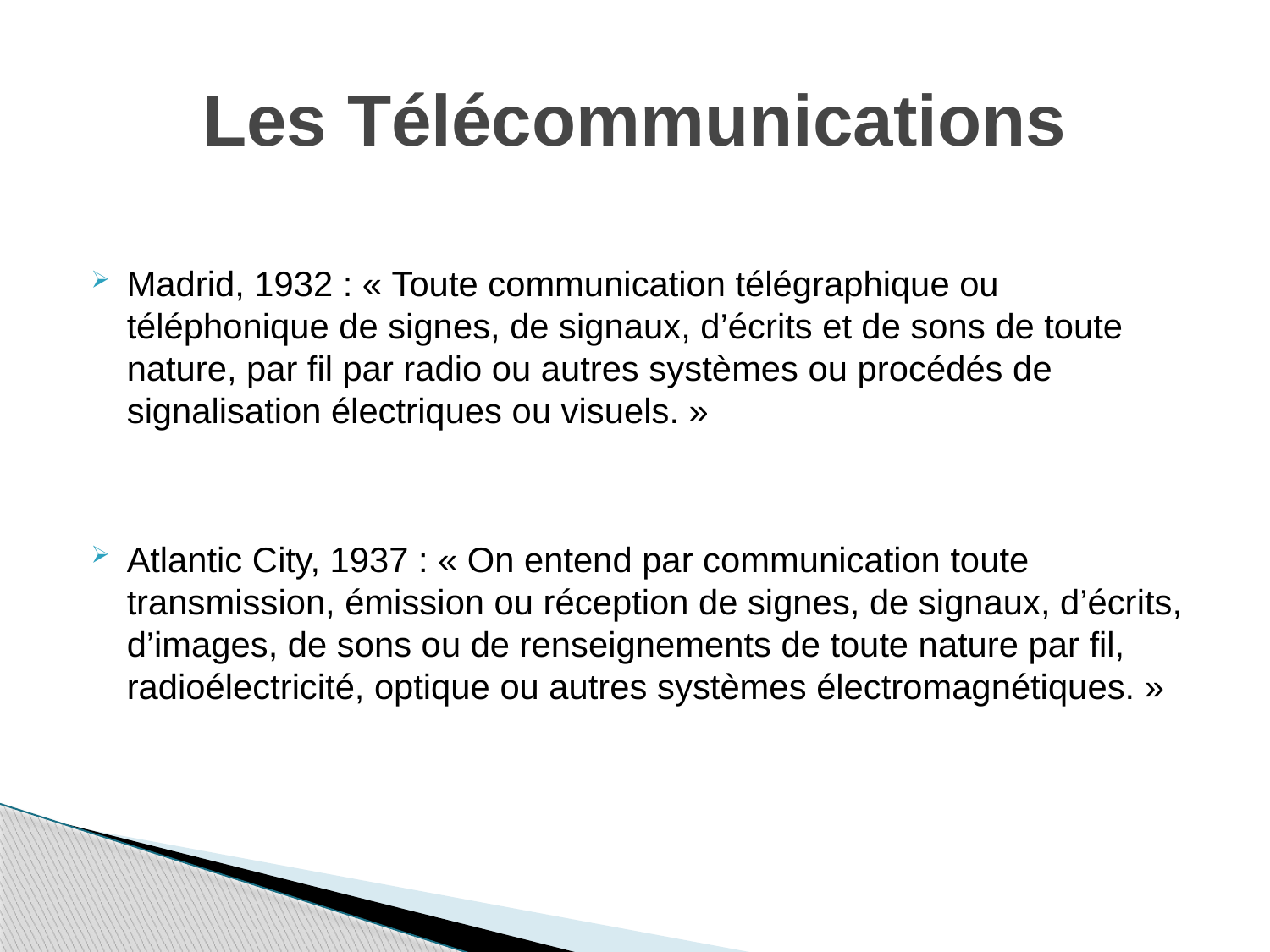

# Les Télécommunications

Madrid, 1932 : « Toute communication télégraphique ou téléphonique de signes, de signaux, d’écrits et de sons de toute nature, par fil par radio ou autres systèmes ou procédés de signalisation électriques ou visuels. »

Atlantic City, 1937 : « On entend par communication toute transmission, émission ou réception de signes, de signaux, d’écrits, d’images, de sons ou de renseignements de toute nature par fil, radioélectricité, optique ou autres systèmes électromagnétiques. »